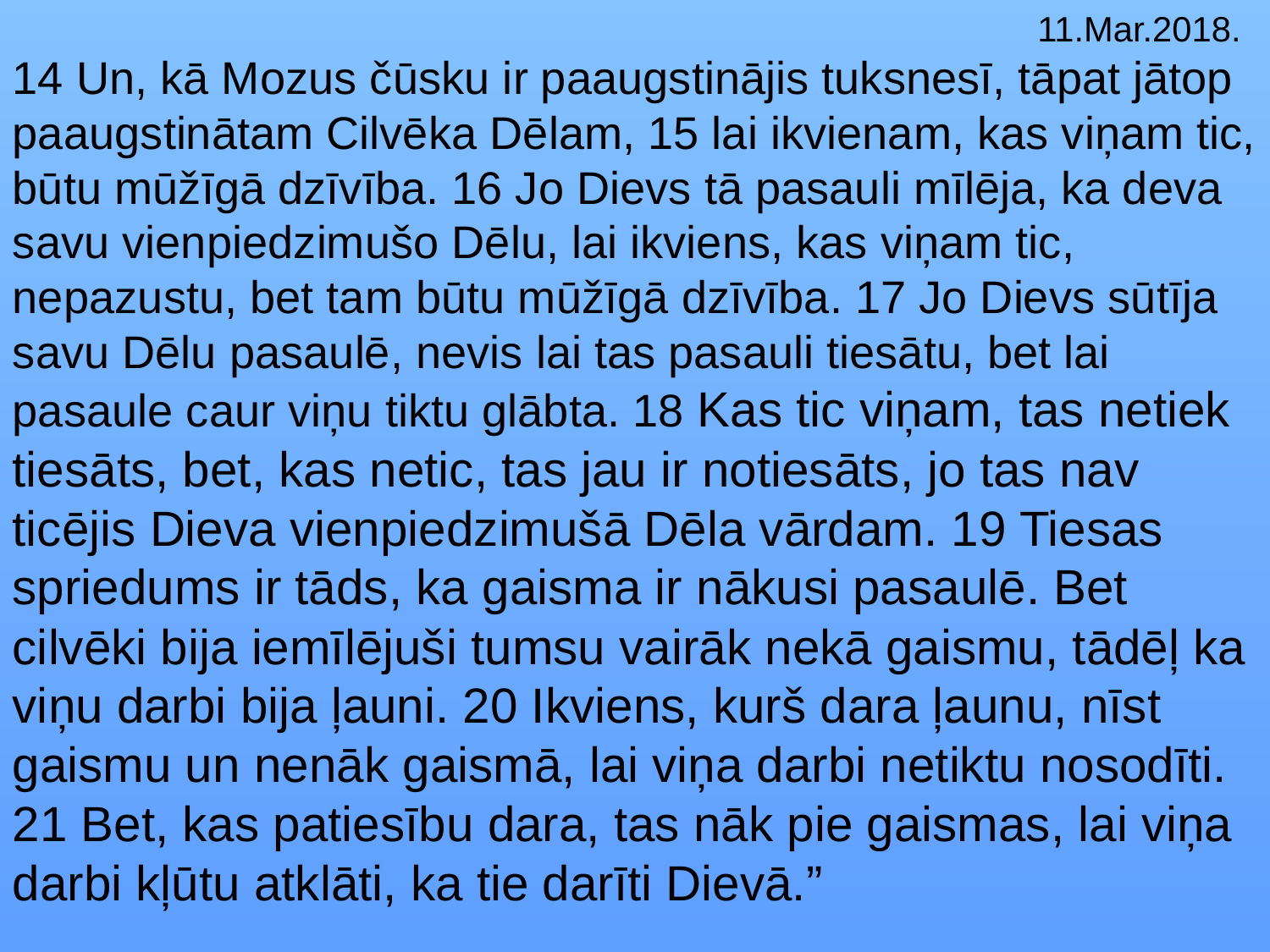

11.Mar.2018.
14 Un, kā Mozus čūsku ir paaugstinājis tuksnesī, tāpat jātop paaugstinātam Cilvēka Dēlam, 15 lai ikvienam, kas viņam tic, būtu mūžīgā dzīvība. 16 Jo Dievs tā pasauli mīlēja, ka deva savu vienpiedzimušo Dēlu, lai ikviens, kas viņam tic, nepazustu, bet tam būtu mūžīgā dzīvība. 17 Jo Dievs sūtīja savu Dēlu pasaulē, nevis lai tas pasauli tiesātu, bet lai pasaule caur viņu tiktu glābta. 18 Kas tic viņam, tas netiek tiesāts, bet, kas netic, tas jau ir notiesāts, jo tas nav ticējis Dieva vienpiedzimušā Dēla vārdam. 19 Tiesas spriedums ir tāds, ka gaisma ir nākusi pasaulē. Bet cilvēki bija iemīlējuši tumsu vairāk nekā gaismu, tādēļ ka viņu darbi bija ļauni. 20 Ikviens, kurš dara ļaunu, nīst gaismu un nenāk gaismā, lai viņa darbi netiktu nosodīti. 21 Bet, kas patiesību dara, tas nāk pie gaismas, lai viņa darbi kļūtu atklāti, ka tie darīti Dievā.”